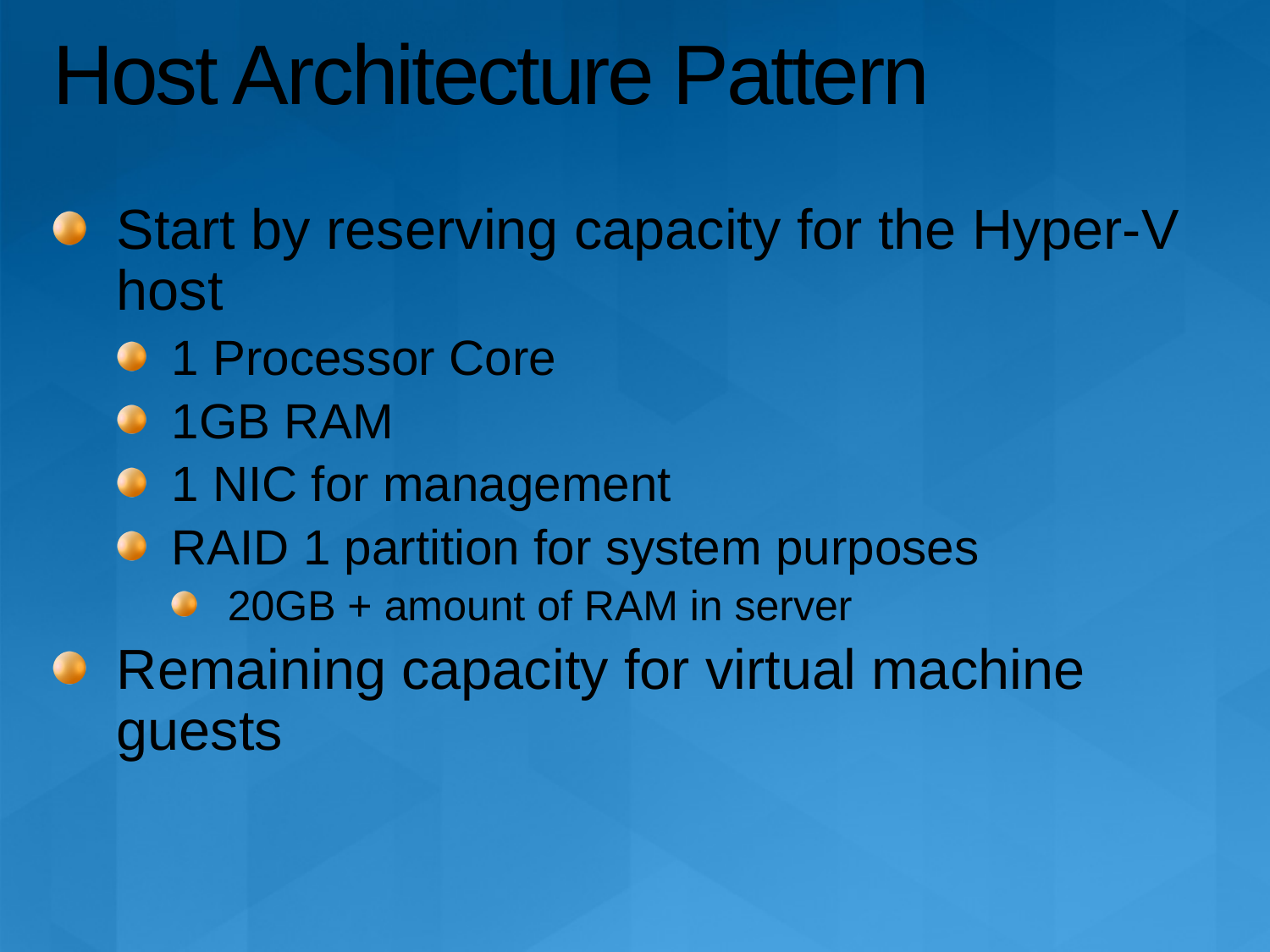

# Host Architecture Pattern
Start by reserving capacity for the Hyper-V host
1 Processor Core
1GB RAM
1 NIC for management
RAID 1 partition for system purposes
20GB + amount of RAM in server
Remaining capacity for virtual machine guests